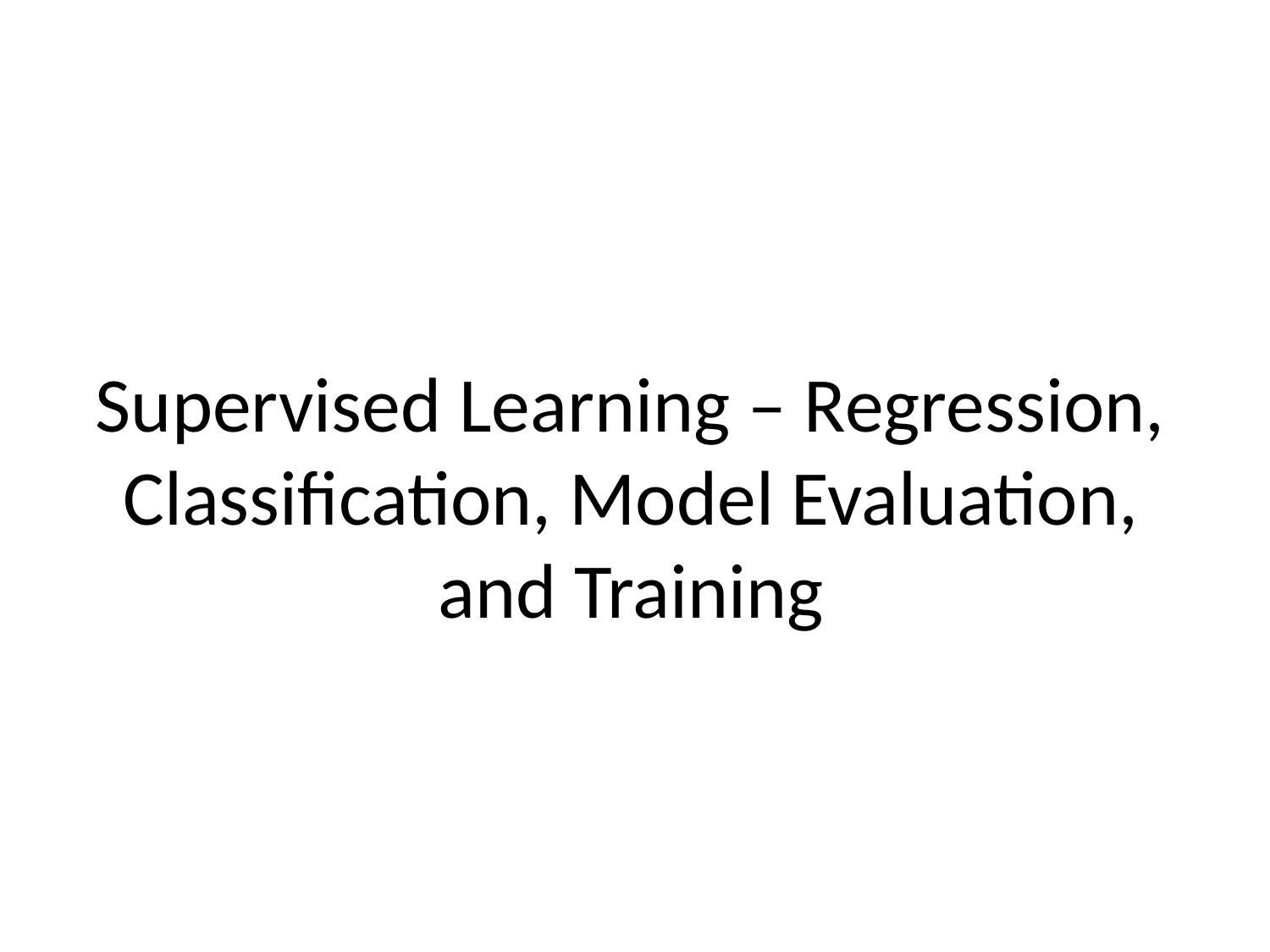

Supervised Learning – Regression, Classification, Model Evaluation, and Training